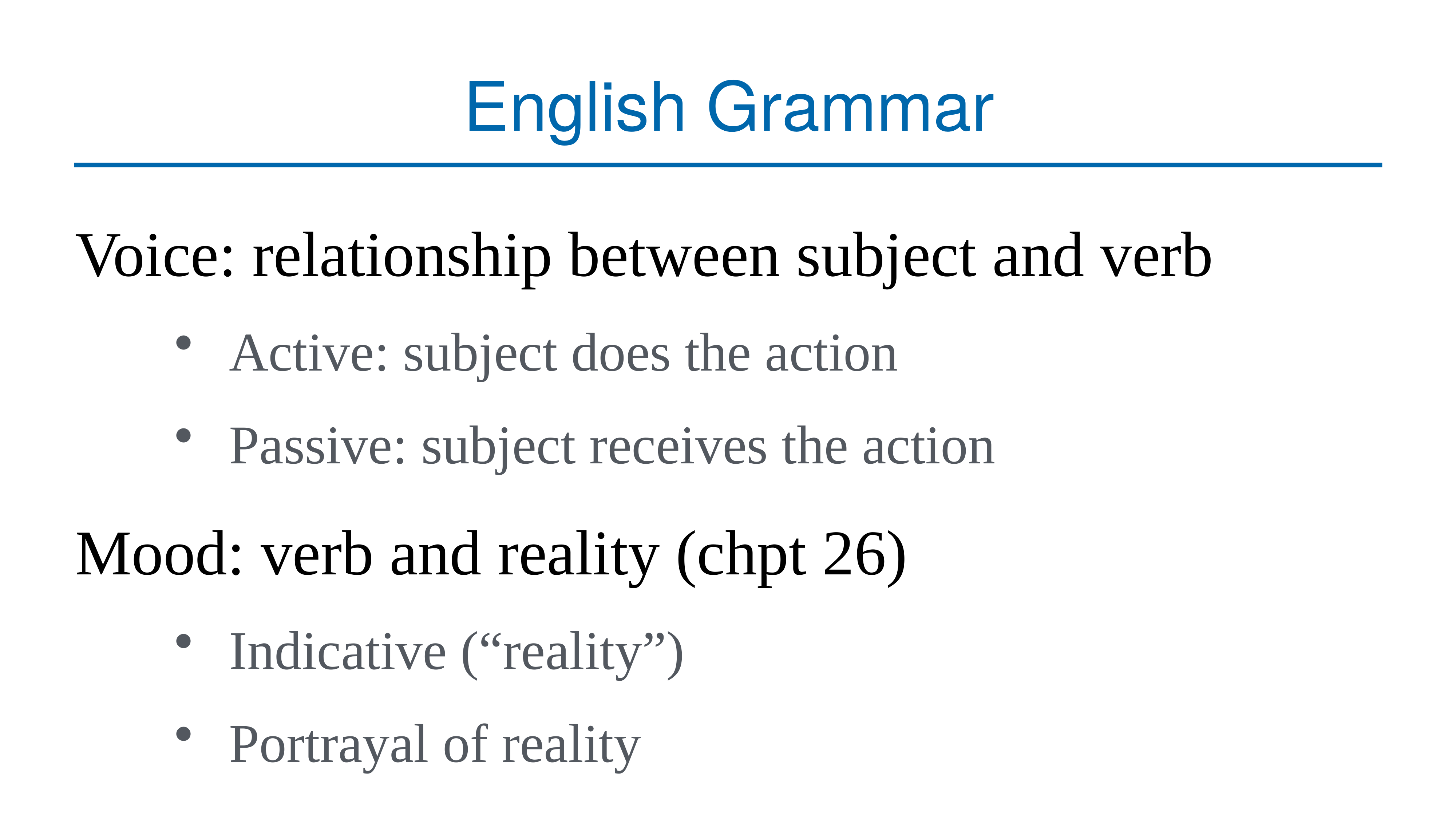

# English Grammar
Voice: relationship between subject and verb
Active: subject does the action
Passive: subject receives the action
Mood: verb and reality (chpt 26)
Indicative (“reality”)
Portrayal of reality